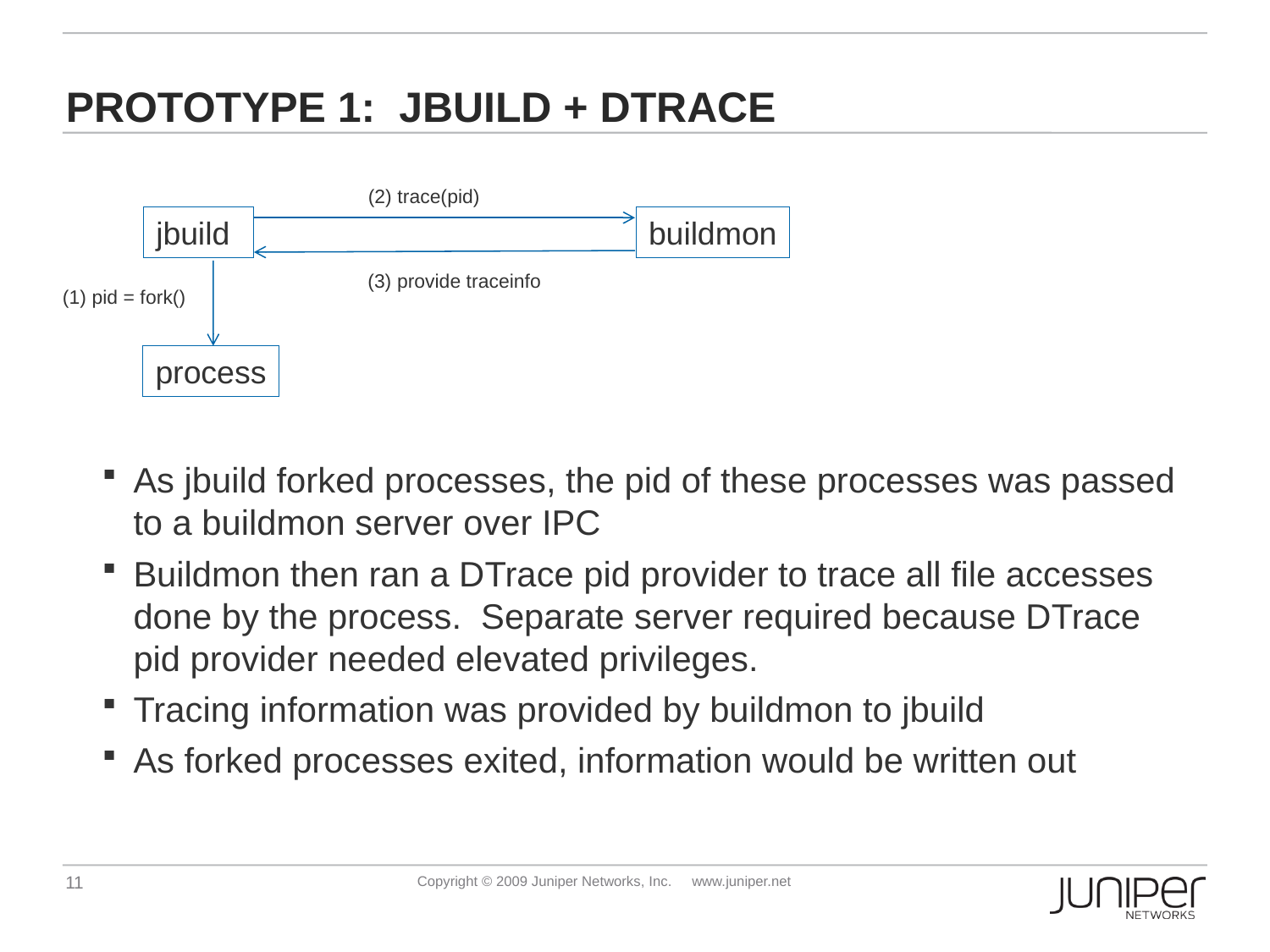

# Prototype 1:  jbuild + dtrace
(2) trace(pid)
jbuild
buildmon
(3) provide traceinfo
(1) pid = fork()
process
As jbuild forked processes, the pid of these processes was passed to a buildmon server over IPC
Buildmon then ran a DTrace pid provider to trace all file accesses done by the process.  Separate server required because DTrace pid provider needed elevated privileges.
Tracing information was provided by buildmon to jbuild
As forked processes exited, information would be written out